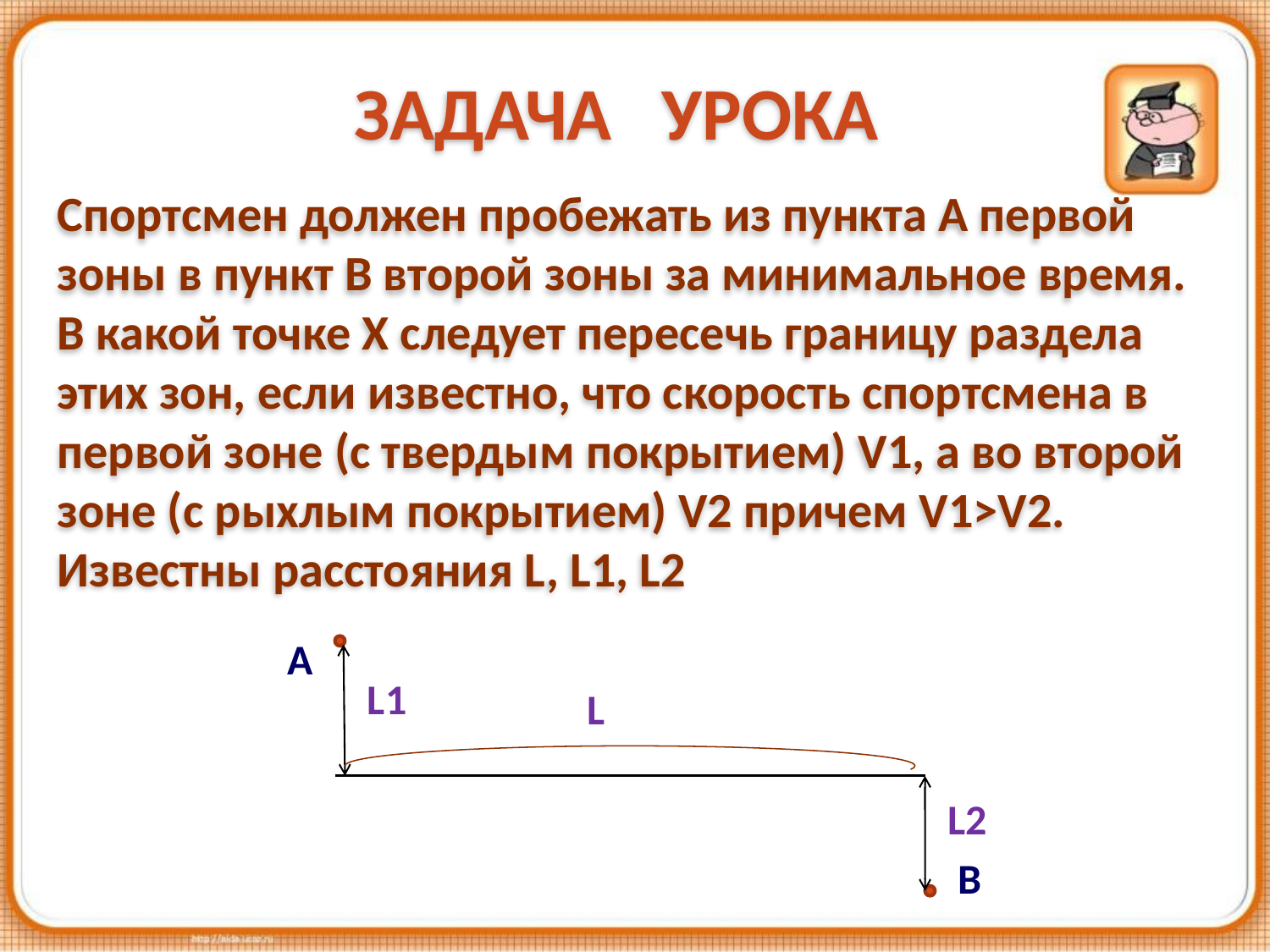

ЗАДАЧА   урока
Спортсмен должен пробежать из пункта А первой зоны в пункт В второй зоны за минимальное время. В какой точке Х следует пересечь границу раздела этих зон, если известно, что скорость спортсмена в первой зоне (с твердым покрытием) V1, а во второй зоне (с рыхлым покрытием) V2 причем V1>V2. Известны расстояния L, L1, L2
A

L1
L

L2
В